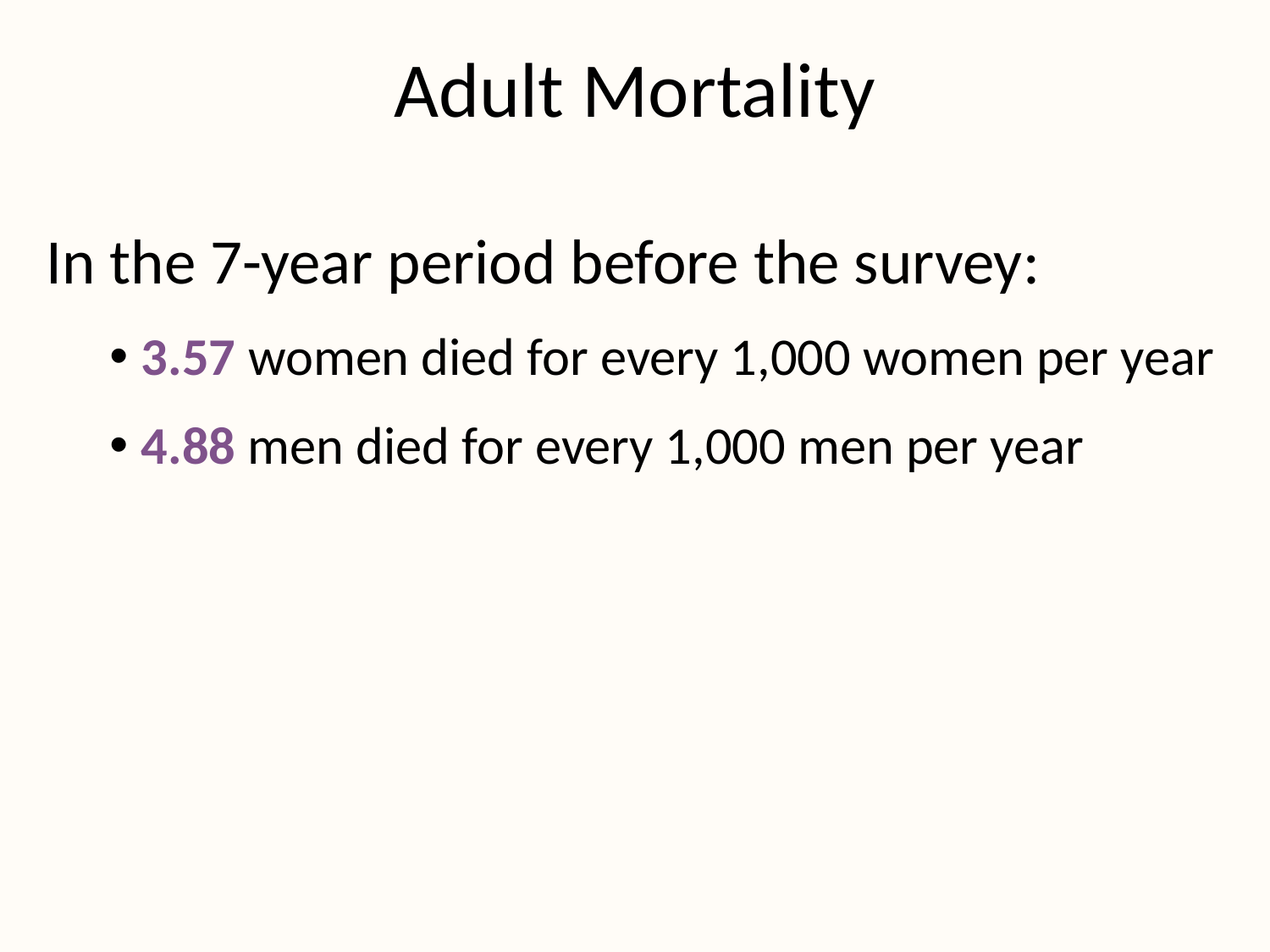

# Adult Mortality
In the 7-year period before the survey:
3.57 women died for every 1,000 women per year
4.88 men died for every 1,000 men per year